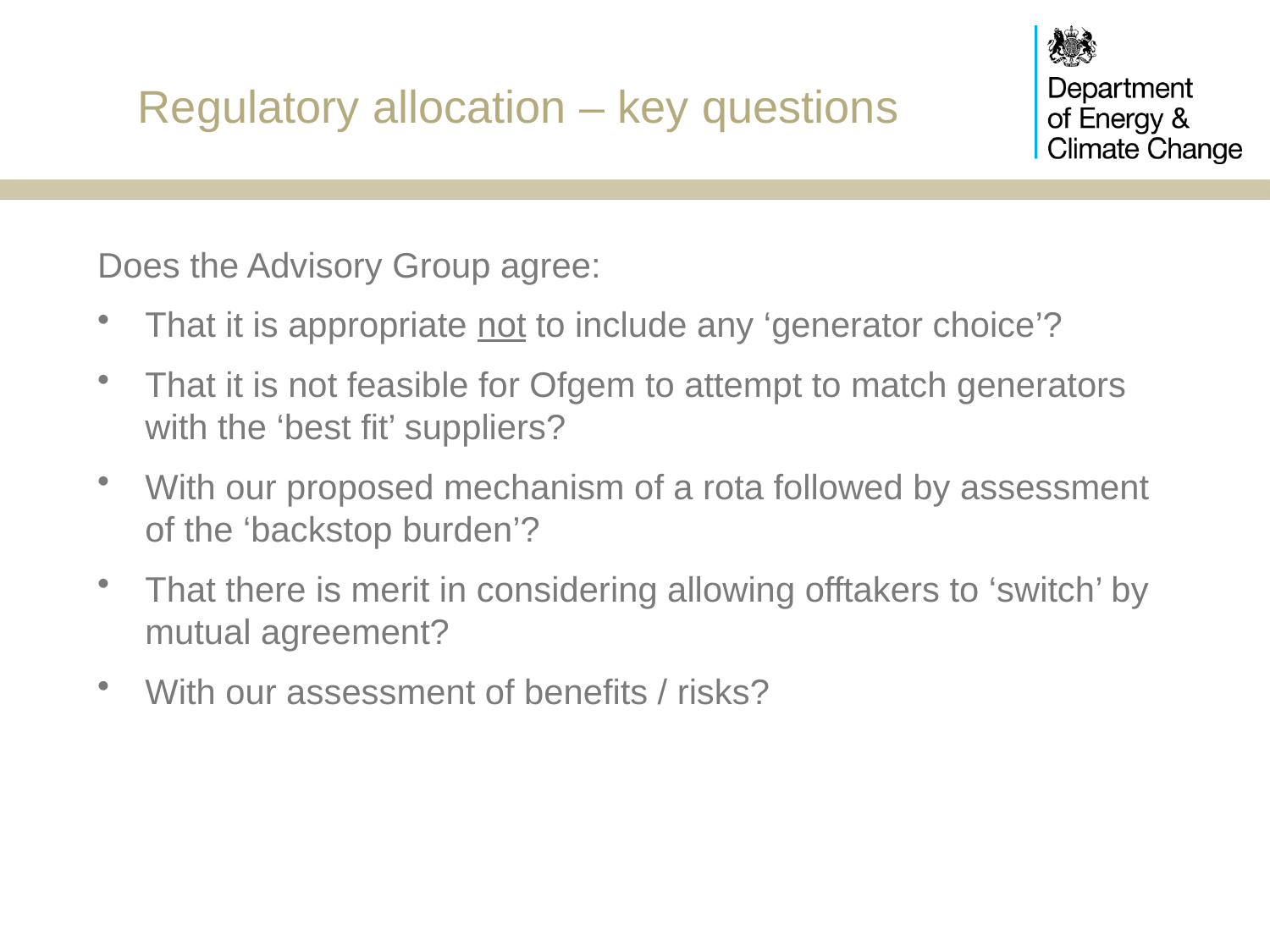

# Regulatory allocation – key questions
Does the Advisory Group agree:
That it is appropriate not to include any ‘generator choice’?
That it is not feasible for Ofgem to attempt to match generators with the ‘best fit’ suppliers?
With our proposed mechanism of a rota followed by assessment of the ‘backstop burden’?
That there is merit in considering allowing offtakers to ‘switch’ by mutual agreement?
With our assessment of benefits / risks?